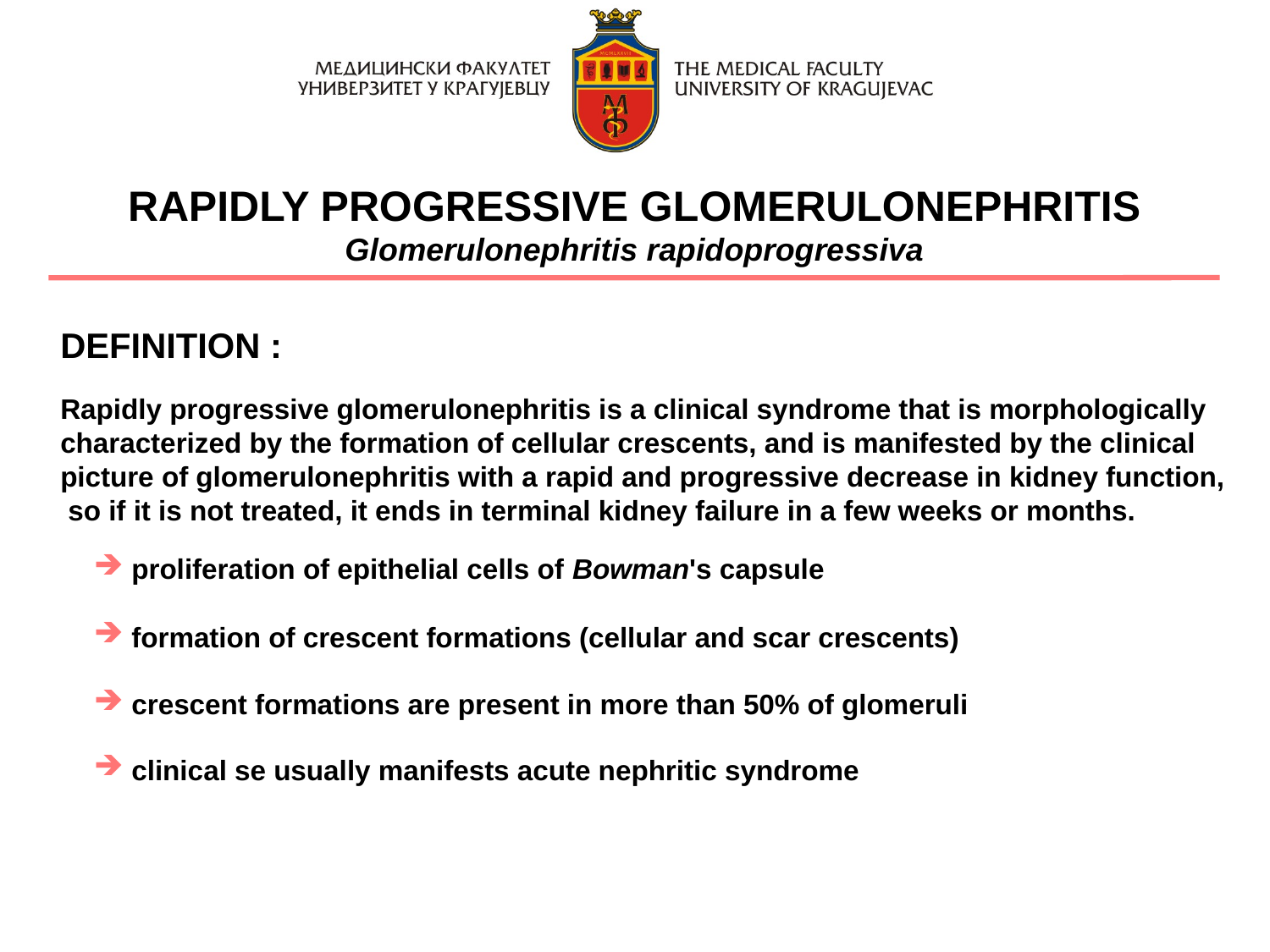

RAPIDLY PROGRESSIVE GLOMERULONEPHRITIS
Glomerulonephritis rapidoprogressiva
DEFINITION :

Rapidly progressive glomerulonephritis is a clinical syndrome that is morphologically
characterized by the formation of cellular crescents, and is manifested by the clinical
picture of glomerulonephritis with a rapid and progressive decrease in kidney function,
 so if it is not treated, it ends in terminal kidney failure in a few weeks or months.

 proliferation of epithelial cells of Bowman's capsule

 formation of crescent formations (cellular and scar crescents)

 crescent formations are present in more than 50% of glomeruli

 clinical se usually manifests acute nephritic syndrome